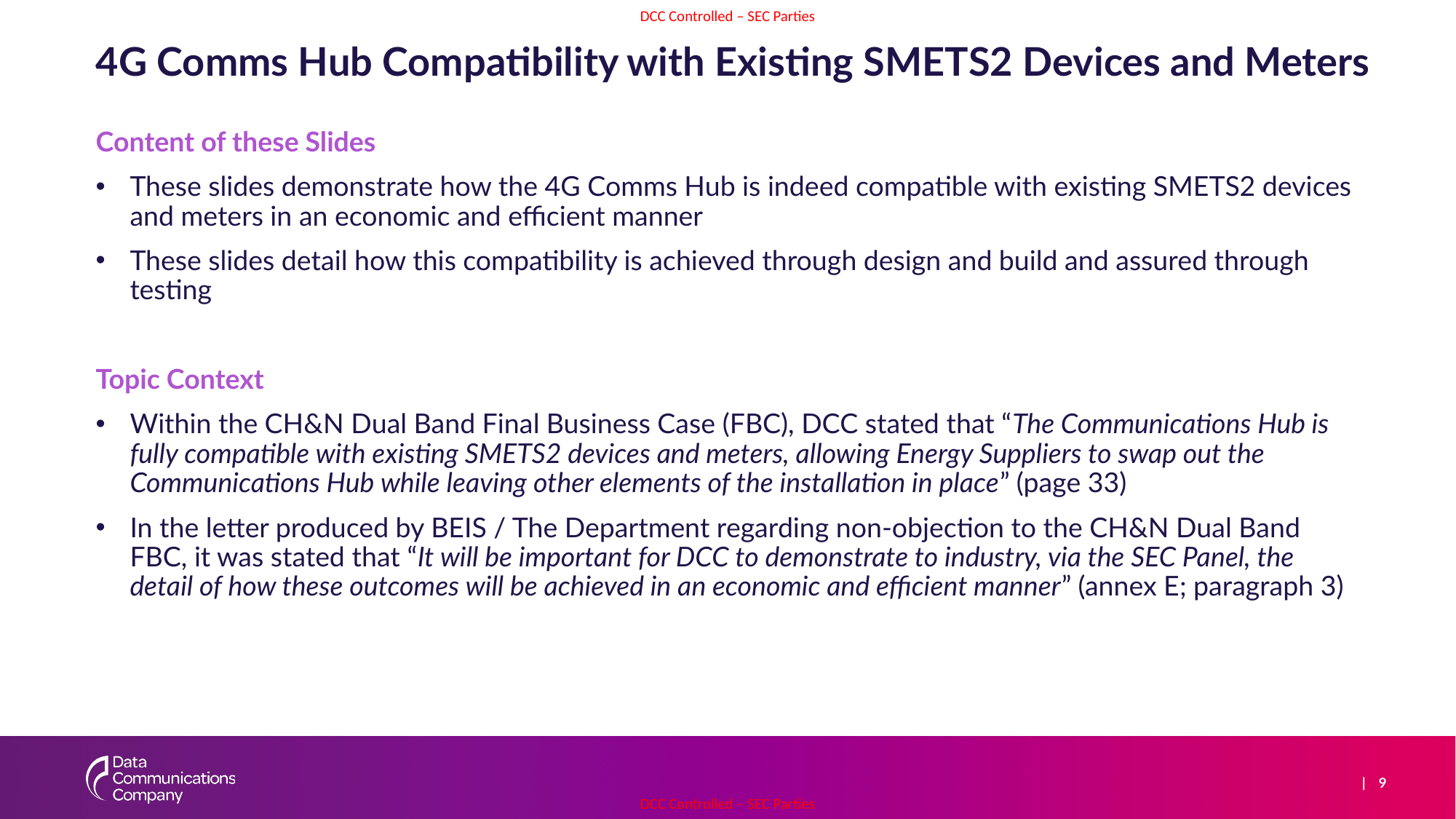

# 4G Comms Hub Compatibility with Existing SMETS2 Devices and Meters
Content of these Slides
These slides demonstrate how the 4G Comms Hub is indeed compatible with existing SMETS2 devices and meters in an economic and efficient manner
These slides detail how this compatibility is achieved through design and build and assured through testing

Topic Context
Within the CH&N Dual Band Final Business Case (FBC), DCC stated that “The Communications Hub is fully compatible with existing SMETS2 devices and meters, allowing Energy Suppliers to swap out the Communications Hub while leaving other elements of the installation in place” (page 33)
In the letter produced by BEIS / The Department regarding non-objection to the CH&N Dual Band FBC, it was stated that “It will be important for DCC to demonstrate to industry, via the SEC Panel, the detail of how these outcomes will be achieved in an economic and efficient manner” (annex E; paragraph 3)